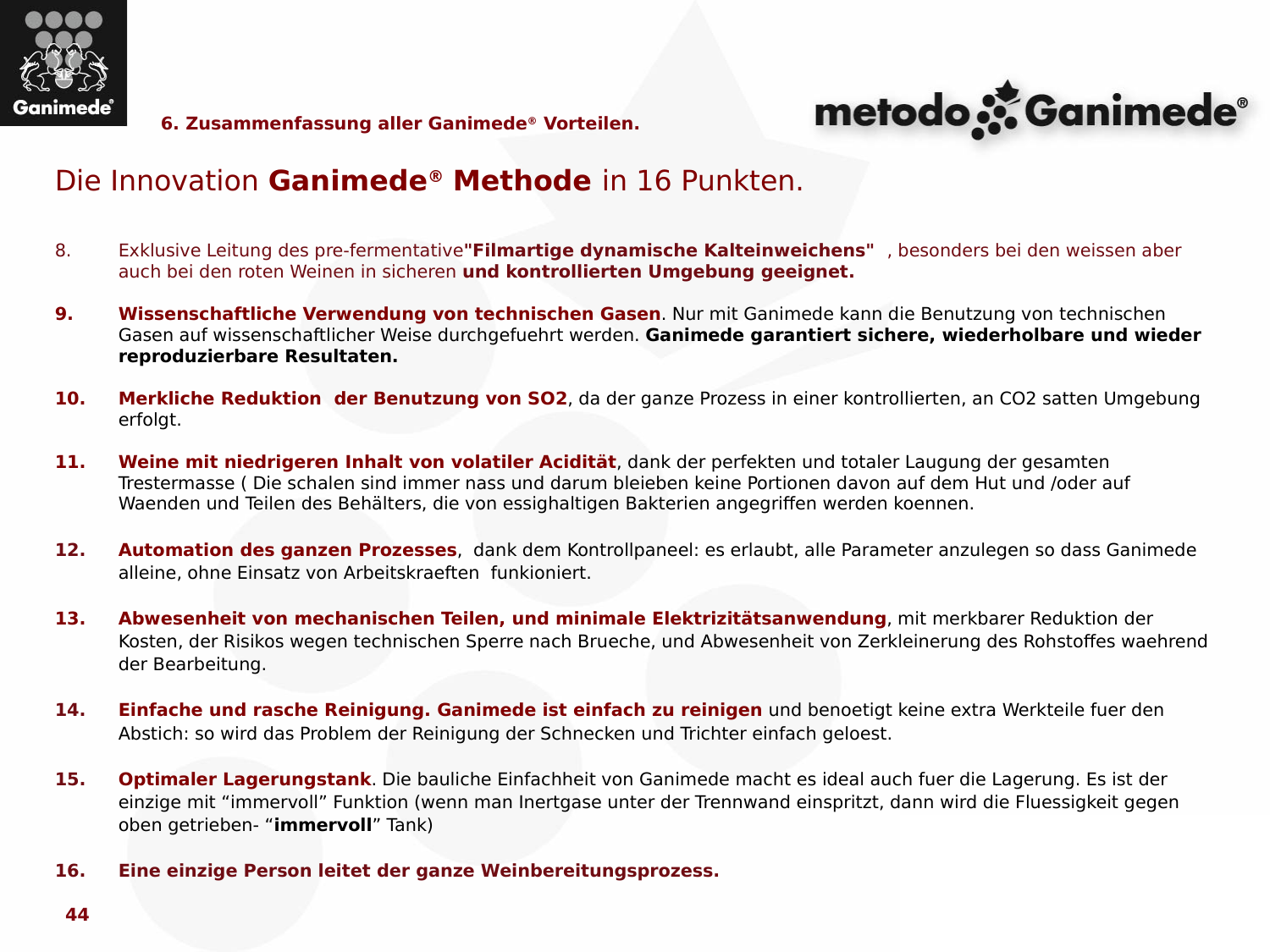

6. Zusammenfassung aller Ganimede® Vorteilen.
Die Innovation Ganimede® Methode in 16 Punkten.
Exklusive Leitung des pre-fermentative"Filmartige dynamische Kalteinweichens"  , besonders bei den weissen aber auch bei den roten Weinen in sicheren und kontrollierten Umgebung geeignet.

Wissenschaftliche Verwendung von technischen Gasen. Nur mit Ganimede kann die Benutzung von technischen Gasen auf wissenschaftlicher Weise durchgefuehrt werden. Ganimede garantiert sichere, wiederholbare und wieder reproduzierbare Resultaten.

Merkliche Reduktion  der Benutzung von SO2, da der ganze Prozess in einer kontrollierten, an CO2 satten Umgebung erfolgt.

Weine mit niedrigeren Inhalt von volatiler Acidität, dank der perfekten und totaler Laugung der gesamten Trestermasse ( Die schalen sind immer nass und darum bleieben keine Portionen davon auf dem Hut und /oder auf  Waenden und Teilen des Behälters, die von essighaltigen Bakterien angegriffen werden koennen.

12.	Automation des ganzen Prozesses,  dank dem Kontrollpaneel: es erlaubt, alle Parameter anzulegen so dass Ganimede alleine, ohne Einsatz von Arbeitskraeften  funkioniert.

Abwesenheit von mechanischen Teilen, und minimale Elektrizitätsanwendung, mit merkbarer Reduktion der Kosten, der Risikos wegen technischen Sperre nach Brueche, und Abwesenheit von Zerkleinerung des Rohstoffes waehrend der Bearbeitung.

14.	Einfache und rasche Reinigung. Ganimede ist einfach zu reinigen und benoetigt keine extra Werkteile fuer den Abstich: so wird das Problem der Reinigung der Schnecken und Trichter einfach geloest.

15.	Optimaler Lagerungstank. Die bauliche Einfachheit von Ganimede macht es ideal auch fuer die Lagerung. Es ist der einzige mit “immervoll” Funktion (wenn man Inertgase unter der Trennwand einspritzt, dann wird die Fluessigkeit gegen oben getrieben- “immervoll” Tank)

16.	Eine einzige Person leitet der ganze Weinbereitungsprozess.

44